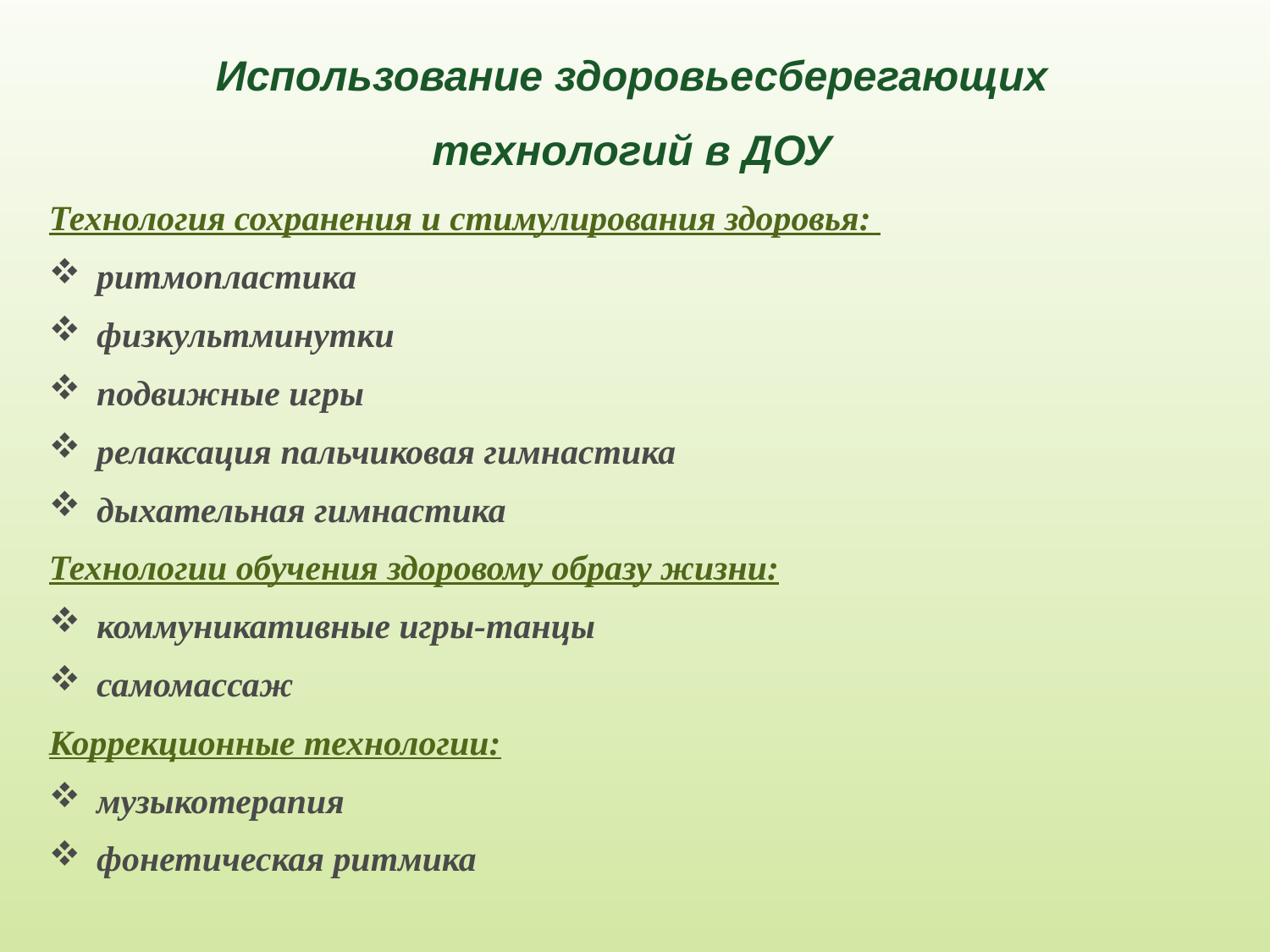

Использование здоровьесберегающих
технологий в ДОУ
Технология сохранения и стимулирования здоровья:
ритмопластика
физкультминутки
подвижные игры
релаксация пальчиковая гимнастика
дыхательная гимнастика
Технологии обучения здоровому образу жизни:
коммуникативные игры-танцы
самомассаж
Коррекционные технологии:
музыкотерапия
фонетическая ритмика